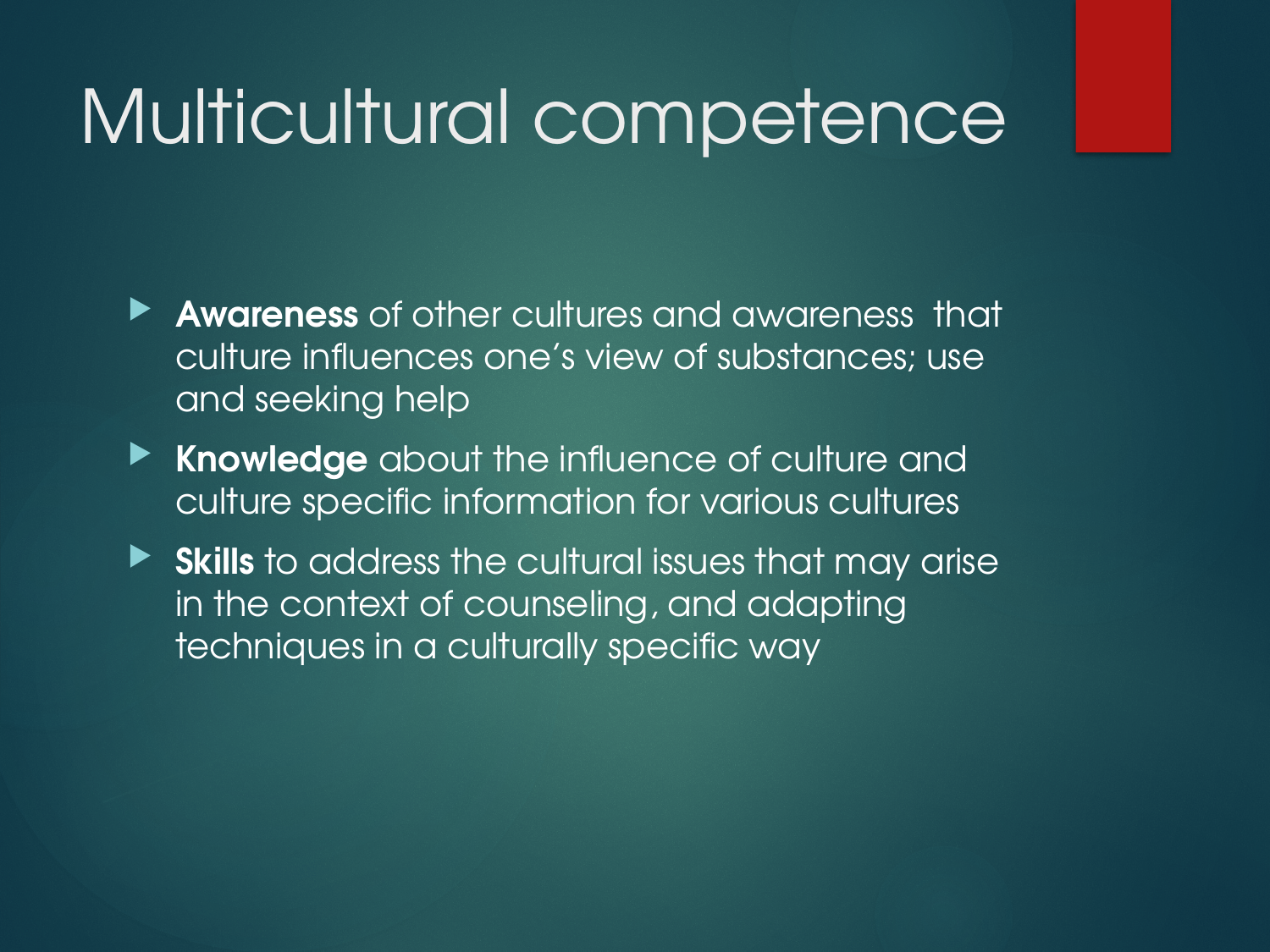

# Multicultural competence
Awareness of other cultures and awareness  that culture influences one’s view of substances; use and seeking help
Knowledge about the influence of culture and culture specific information for various cultures
Skills to address the cultural issues that may arise in the context of counseling, and adapting techniques in a culturally specific way